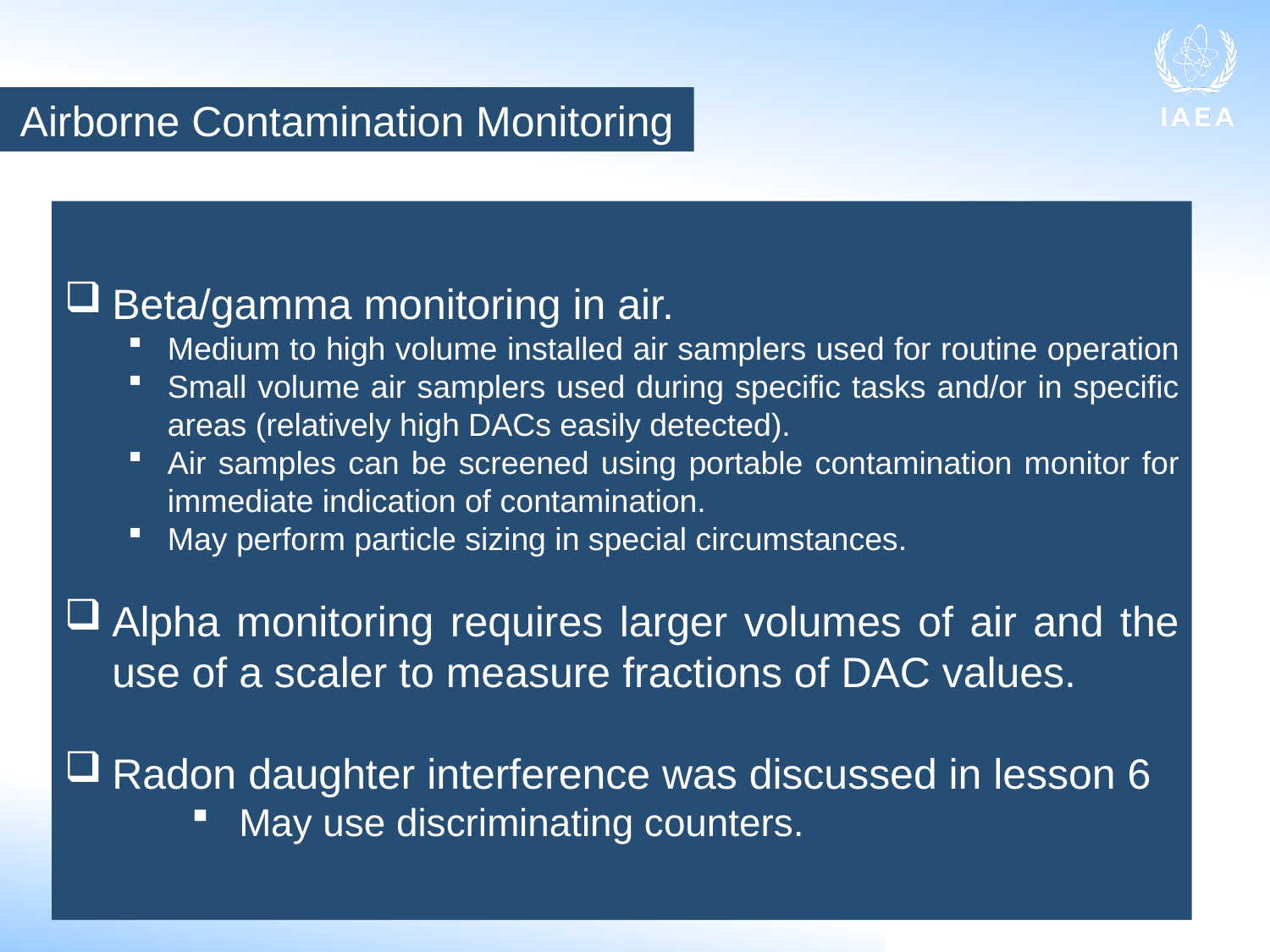

Airborne Contamination Monitoring
Beta/gamma monitoring in air.
Medium to high volume installed air samplers used for routine operation
Small volume air samplers used during specific tasks and/or in specific areas (relatively high DACs easily detected).
Air samples can be screened using portable contamination monitor for immediate indication of contamination.
May perform particle sizing in special circumstances.

Alpha monitoring requires larger volumes of air and the use of a scaler to measure fractions of DAC values.

Radon daughter interference was discussed in lesson 6
May use discriminating counters.